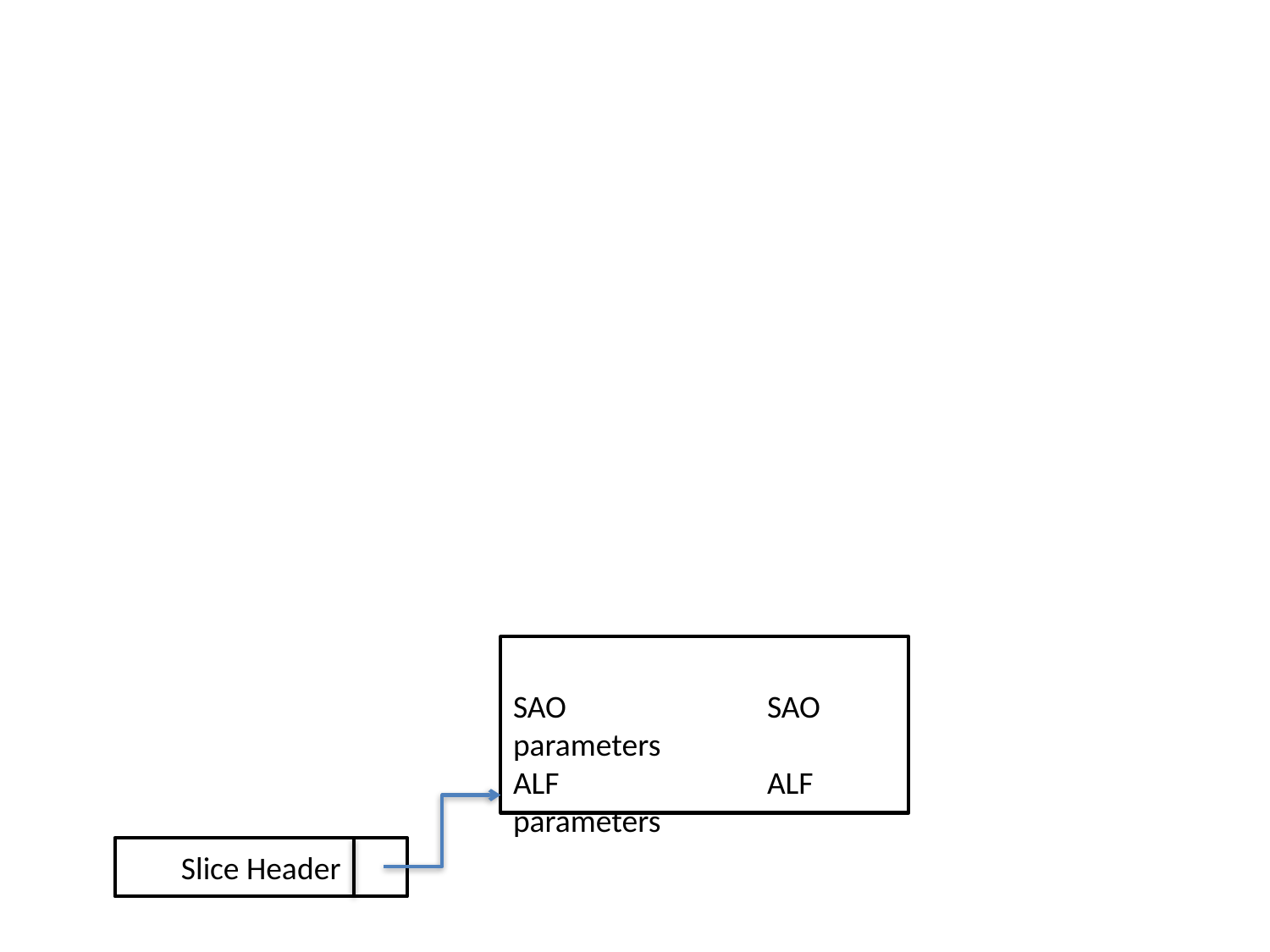

SAO		SAO parameters
ALF		ALF parameters
Slice Header